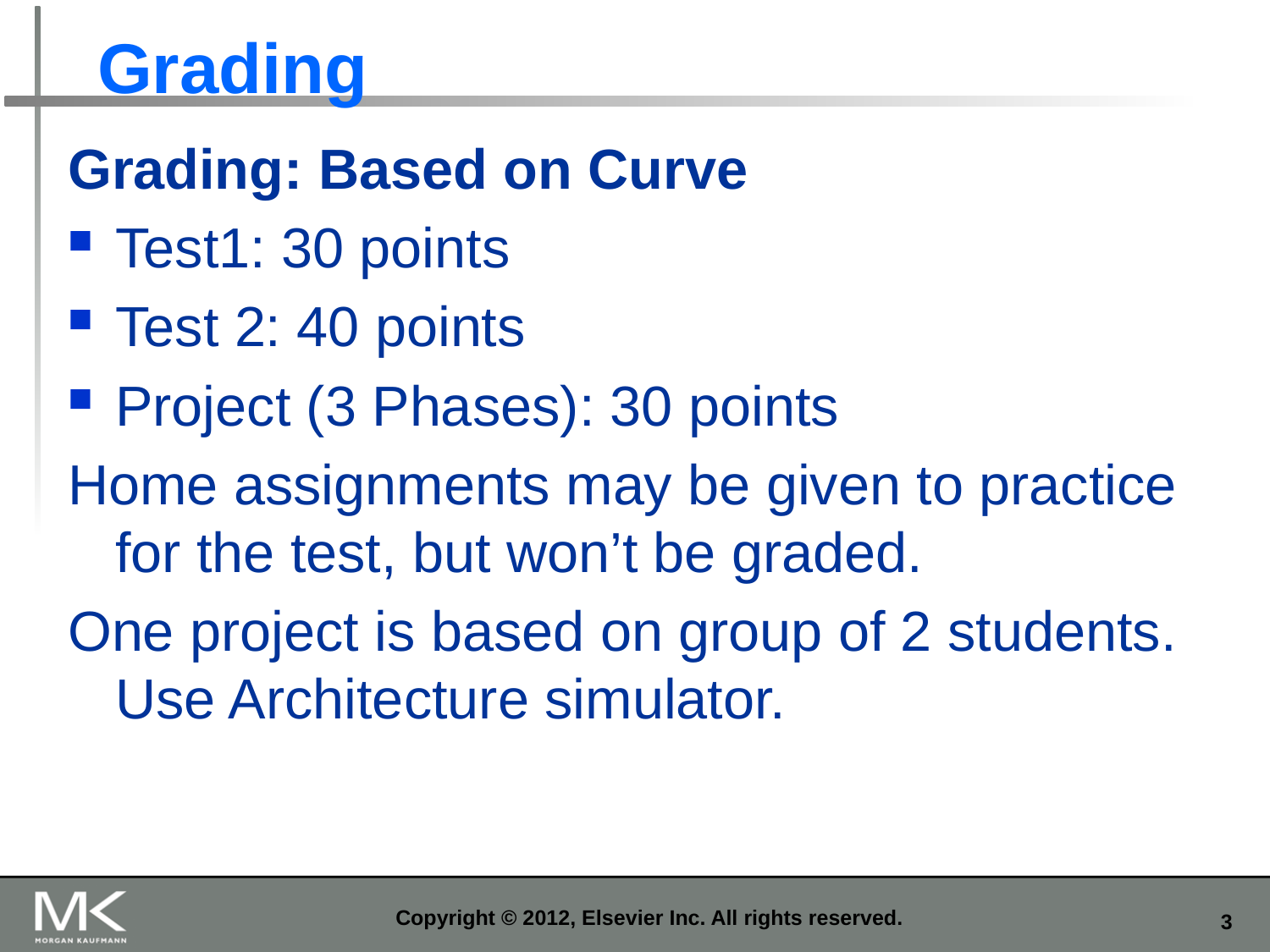

# Grading
Grading: Based on Curve
Test1: 30 points
Test 2: 40 points
Project (3 Phases): 30 points
Home assignments may be given to practice for the test, but won’t be graded.
One project is based on group of 2 students. Use Architecture simulator.
Copyright © 2012, Elsevier Inc. All rights reserved.